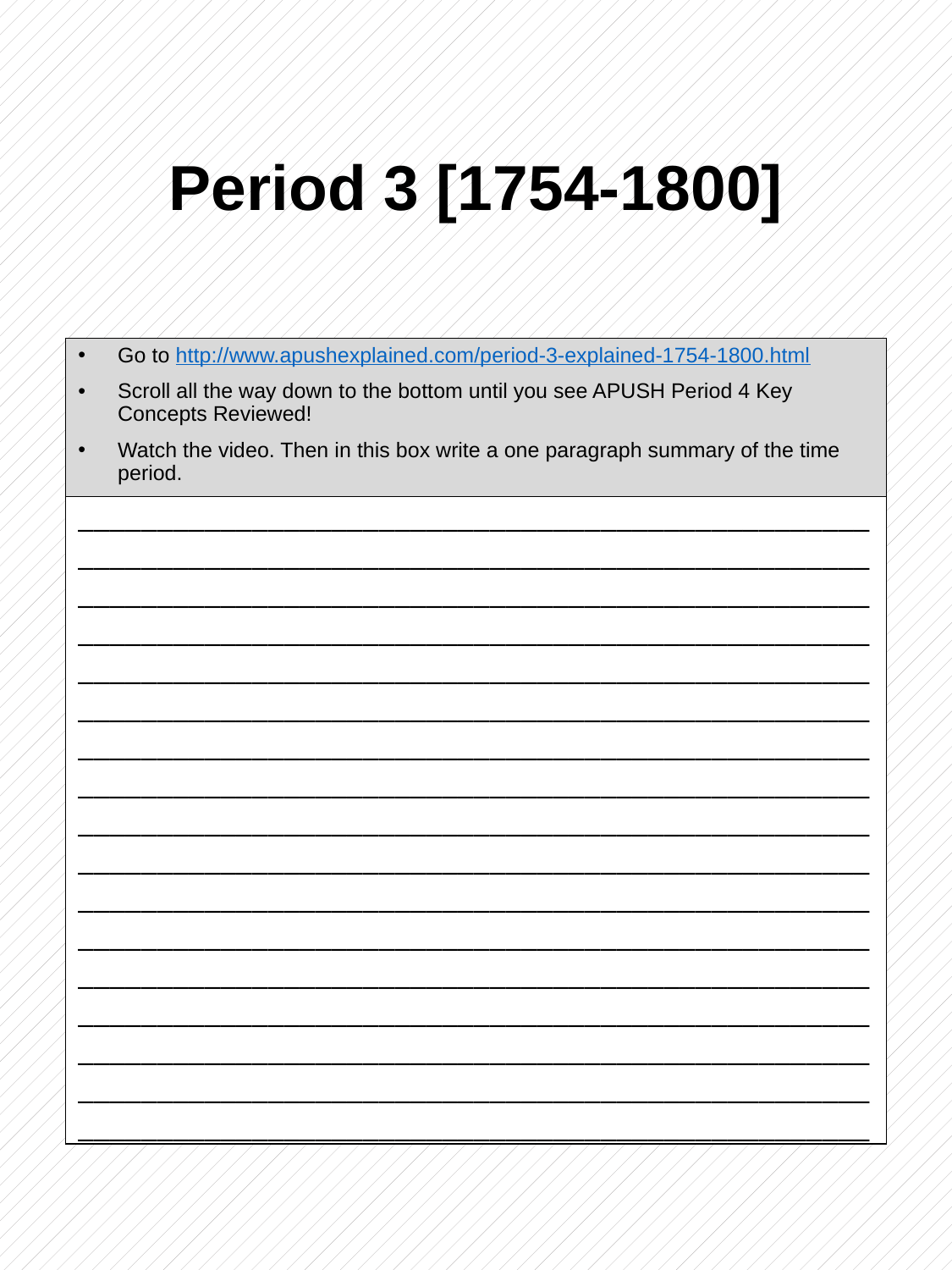

# Period 3 [1754-1800]
Go to http://www.apushexplained.com/period-3-explained-1754-1800.html
Scroll all the way down to the bottom until you see APUSH Period 4 Key Concepts Reviewed!
Watch the video. Then in this box write a one paragraph summary of the time period.

__________________________________________________________________________________________________________________________________________________________________________________________________________________________________________________________________________________________________________________________________________________________________________________________________________________________________________________________________________________________________________________________________________________________________________________________________________________________________________________________________________________________________________________________________________________________________________________________________________________________________________________________________________________